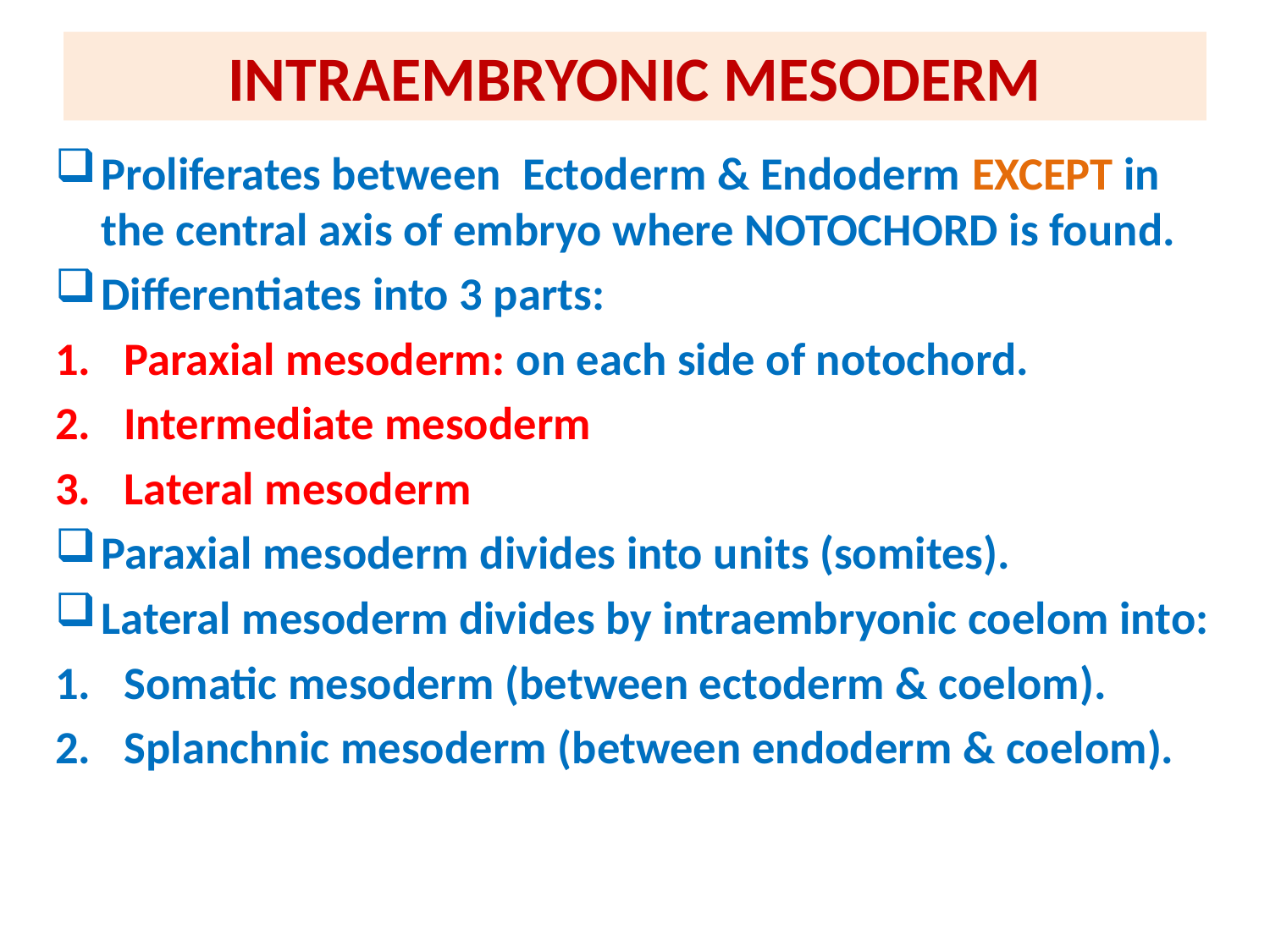

# INTRAEMBRYONIC MESODERM
Proliferates between  Ectoderm & Endoderm EXCEPT in the central axis of embryo where NOTOCHORD is found.
Differentiates into 3 parts:
Paraxial mesoderm: on each side of notochord.
Intermediate mesoderm
Lateral mesoderm
Paraxial mesoderm divides into units (somites).
Lateral mesoderm divides by intraembryonic coelom into:
Somatic mesoderm (between ectoderm & coelom).
Splanchnic mesoderm (between endoderm & coelom).